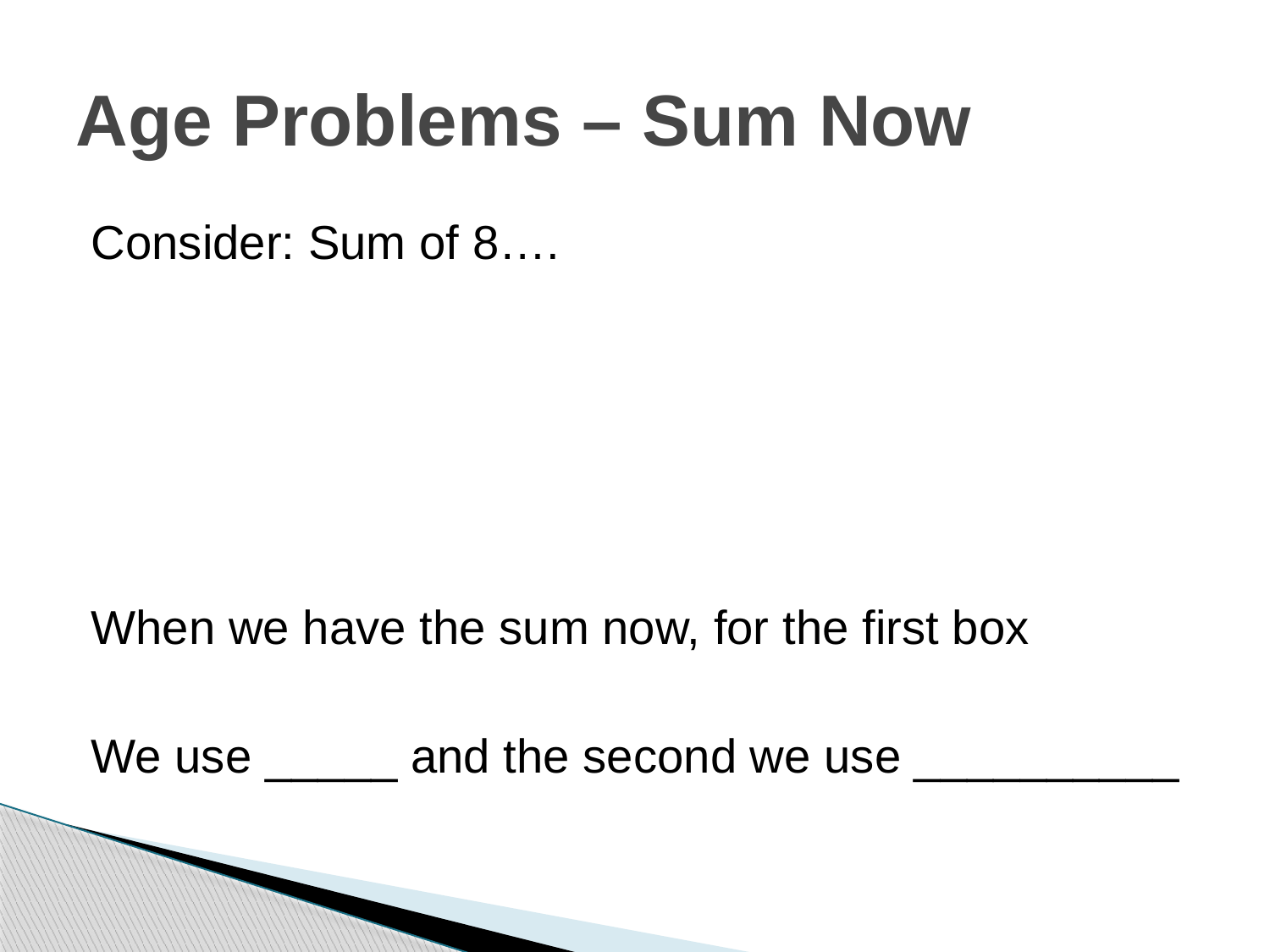

# Age Problems – Sum Now
Consider: Sum of 8….

When we have the sum now, for the first box

We use _____ and the second we use __________